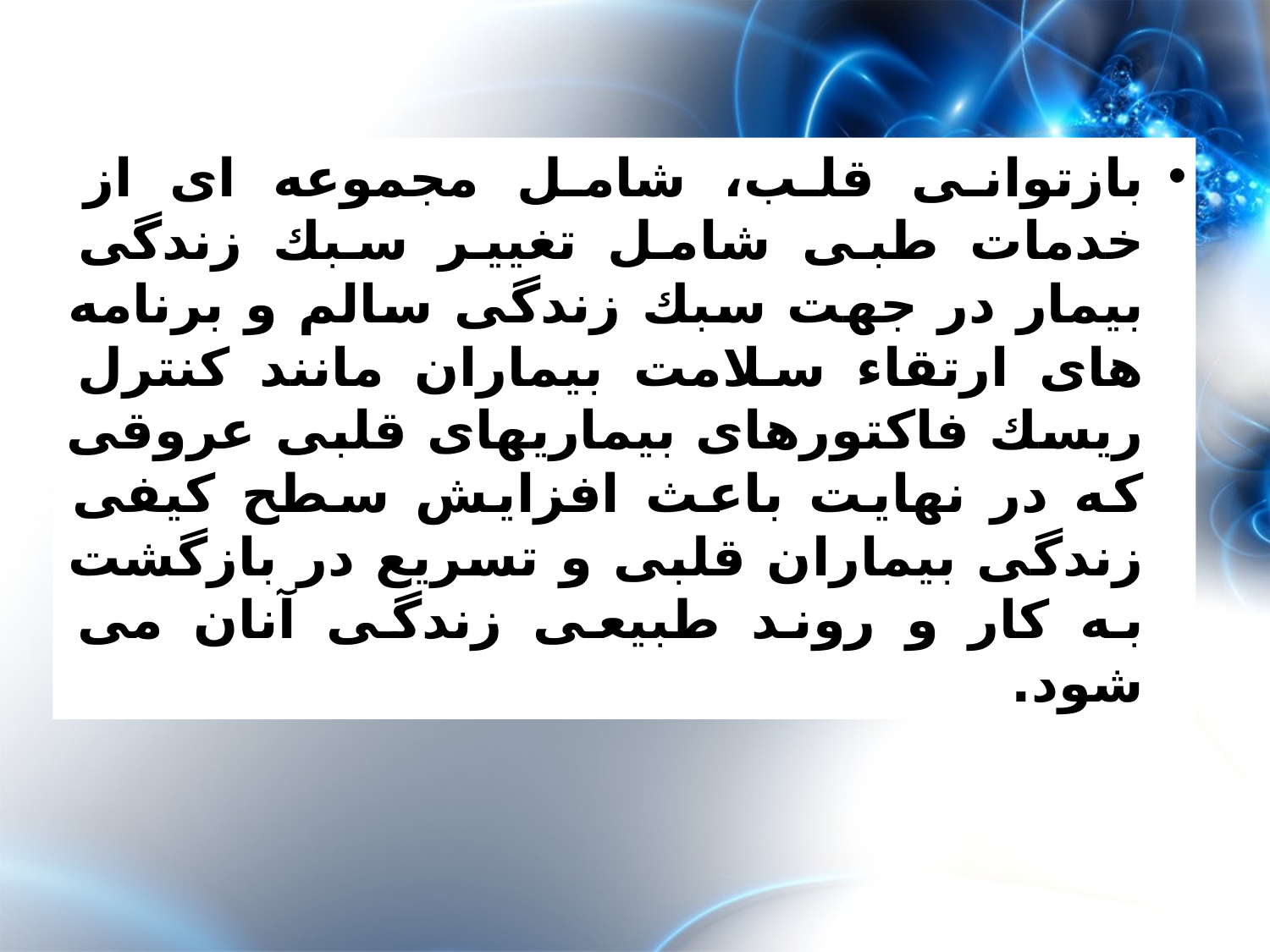

بازتوانی قلب، شامل مجموعه ای از خدمات طبی شامل تغییر سبك زندگی بیمار در جهت سبك زندگی سالم و برنامه های ارتقاء سلامت بیماران مانند كنترل ریسك فاكتورهای بیماریهای قلبی عروقی كه در نهایت باعث افزایش سطح كیفی زندگی بیماران قلبی و تسریع در بازگشت به كار و روند طبیعی زندگی آنان می شود.